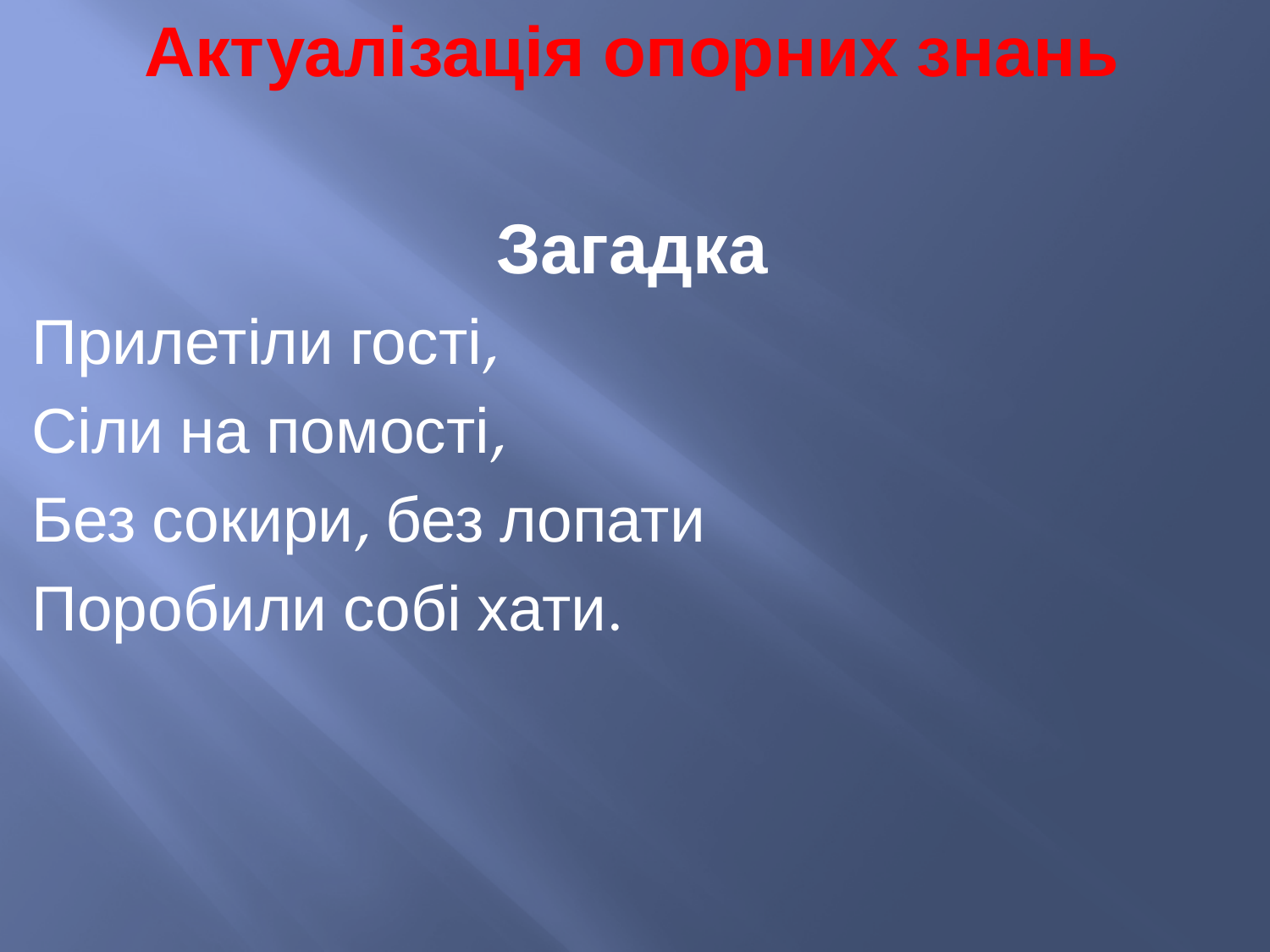

Актуалізація опорних знань

Загадка
Прилетіли гості,
Сіли на помості,
Без сокири, без лопати
Поробили собі хати.